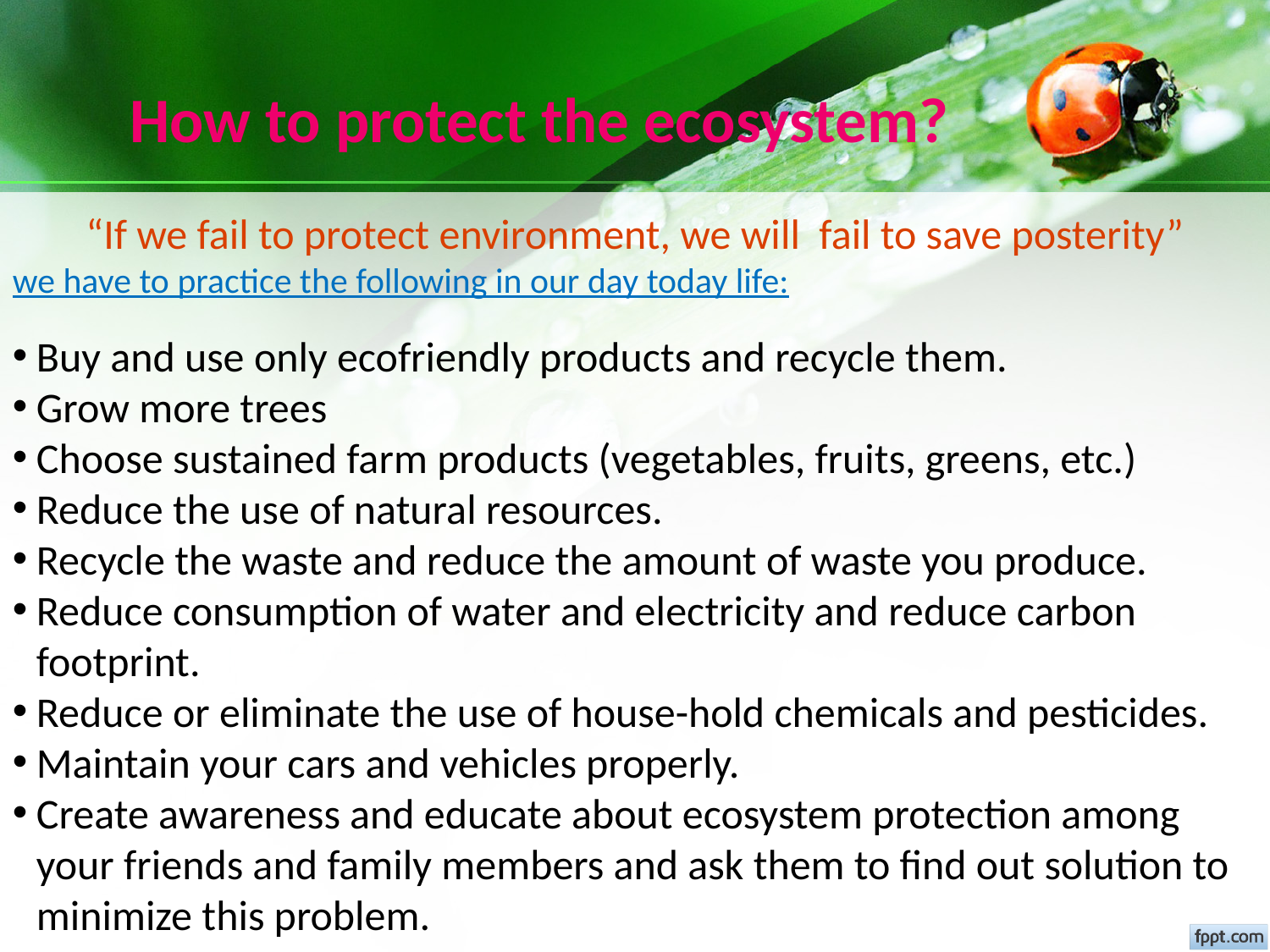

How to protect the ecosystem?
“If we fail to protect environment, we will  fail to save posterity”
we have to practice the following in our day today life:

Buy and use only ecofriendly products and recycle them.
Grow more trees
Choose sustained farm products (vegetables, fruits, greens, etc.)
Reduce the use of natural resources.
Recycle the waste and reduce the amount of waste you produce.
Reduce consumption of water and electricity and reduce carbon footprint.
Reduce or eliminate the use of house-hold chemicals and pesticides.
Maintain your cars and vehicles properly.
Create awareness and educate about ecosystem protection among your friends and family members and ask them to find out solution to minimize this problem.